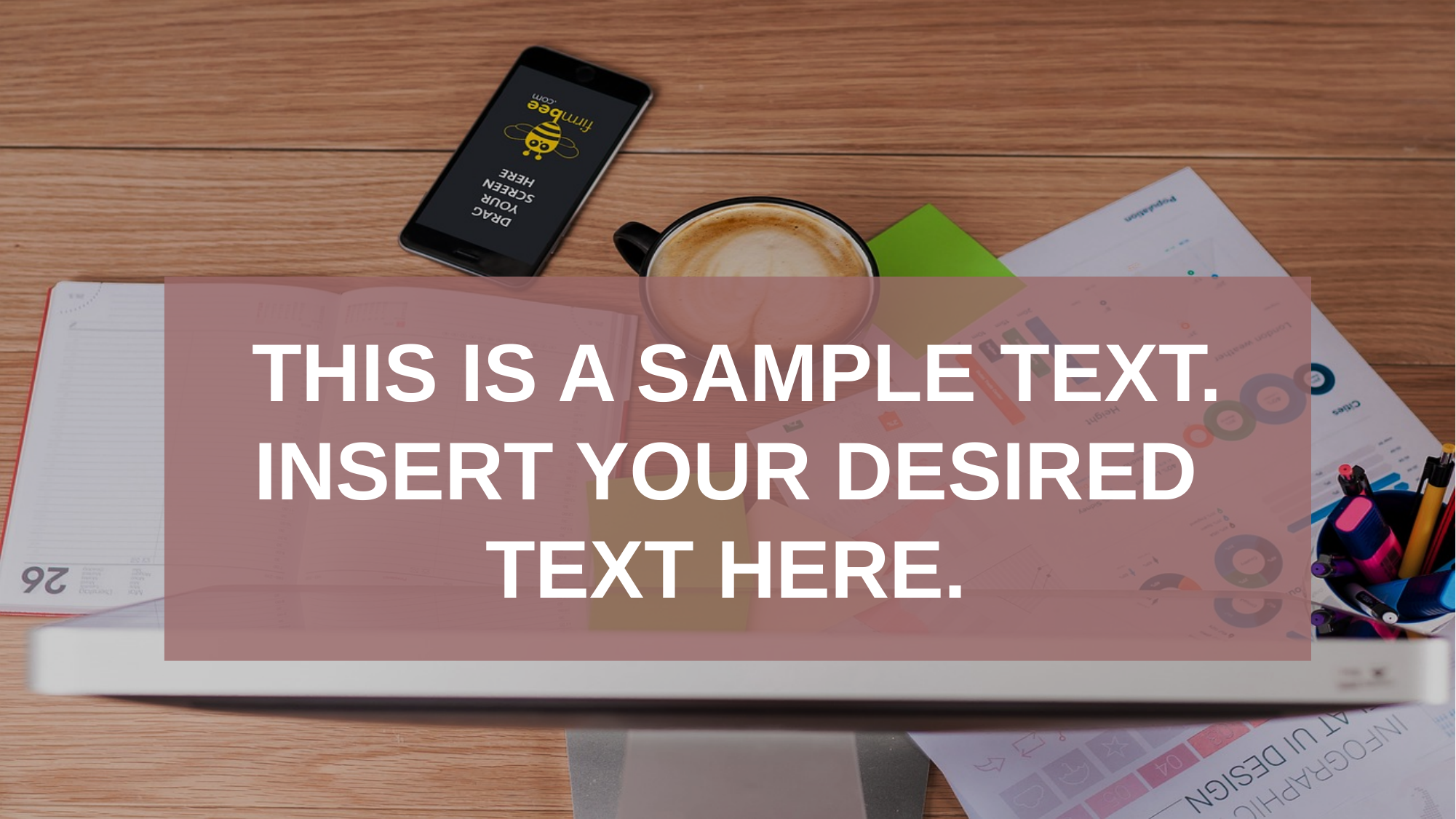

This is a sample text. Insert your desired
text here.